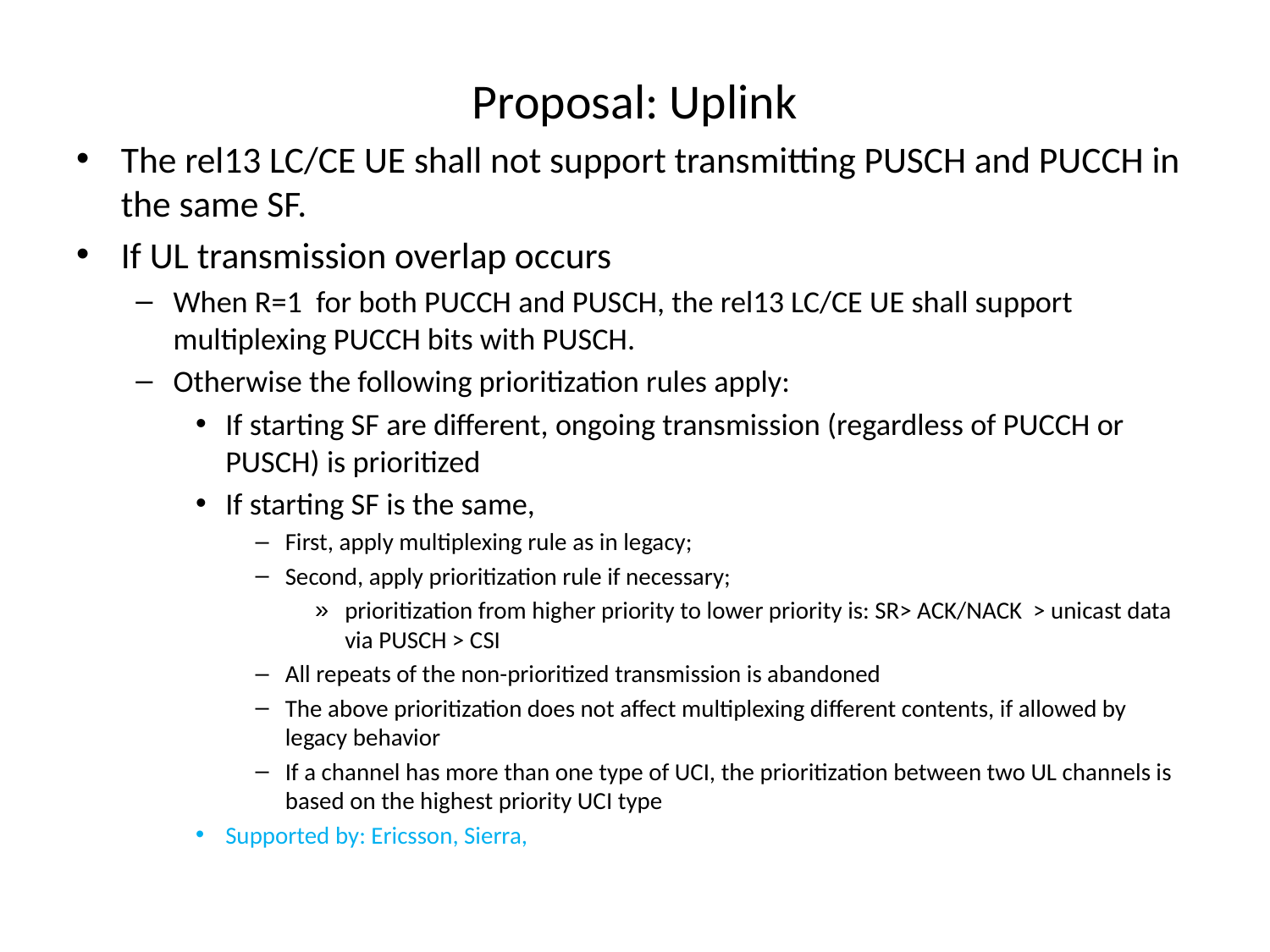

Proposal: Uplink
The rel13 LC/CE UE shall not support transmitting PUSCH and PUCCH in the same SF.
If UL transmission overlap occurs
When R=1  for both PUCCH and PUSCH, the rel13 LC/CE UE shall support multiplexing PUCCH bits with PUSCH.
Otherwise the following prioritization rules apply:
If starting SF are different, ongoing transmission (regardless of PUCCH or PUSCH) is prioritized
If starting SF is the same,
First, apply multiplexing rule as in legacy;
Second, apply prioritization rule if necessary;
prioritization from higher priority to lower priority is: SR> ACK/NACK  > unicast data via PUSCH > CSI
All repeats of the non-prioritized transmission is abandoned
The above prioritization does not affect multiplexing different contents, if allowed by legacy behavior
If a channel has more than one type of UCI, the prioritization between two UL channels is based on the highest priority UCI type
Supported by: Ericsson, Sierra,